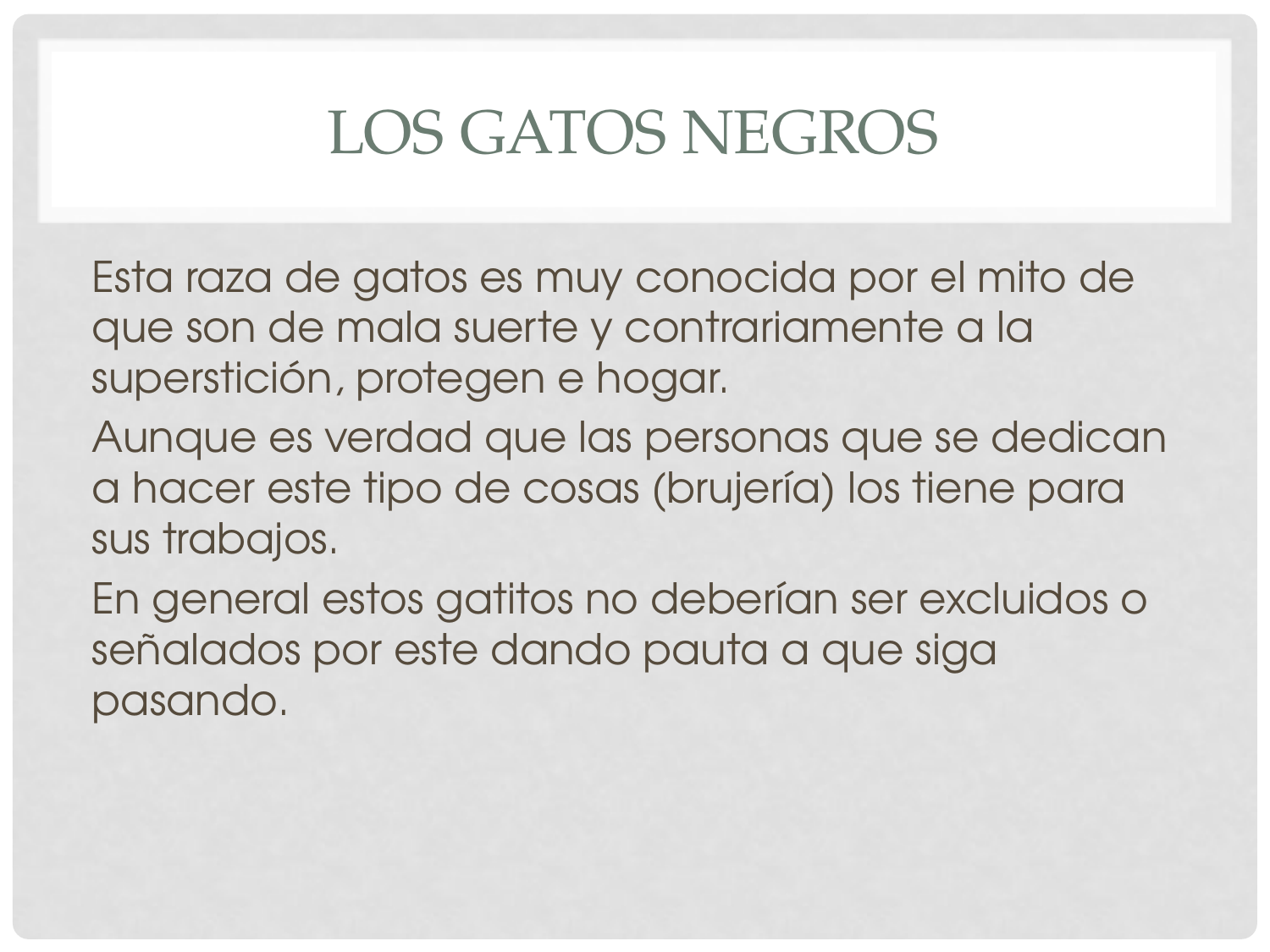

# Los gatos negros
Esta raza de gatos es muy conocida por el mito de que son de mala suerte y contrariamente a la superstición, protegen e hogar.
Aunque es verdad que las personas que se dedican a hacer este tipo de cosas (brujería) los tiene para sus trabajos.
En general estos gatitos no deberían ser excluidos o señalados por este dando pauta a que siga pasando.